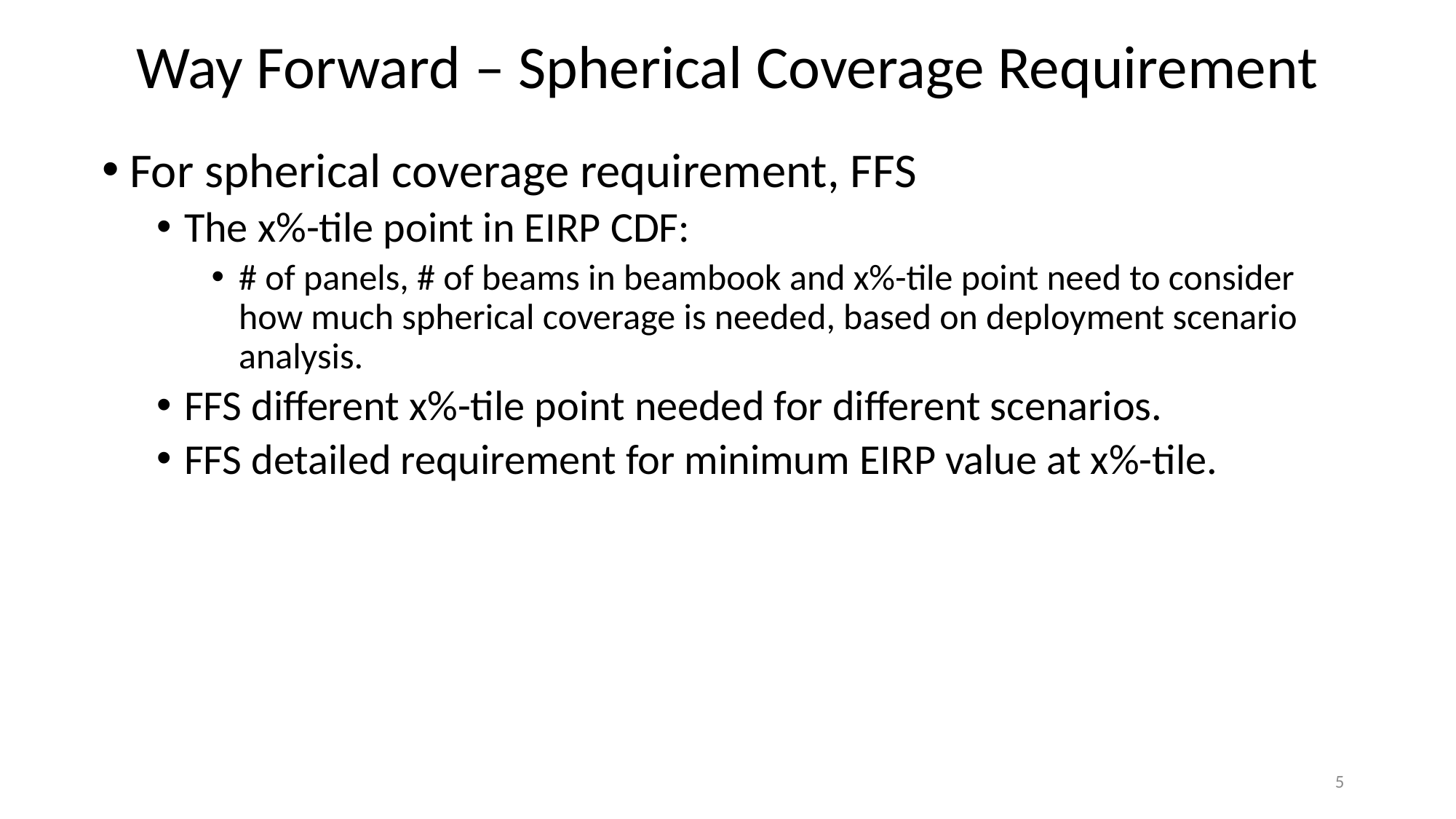

# Way Forward – Spherical Coverage Requirement
For spherical coverage requirement, FFS
The x%-tile point in EIRP CDF:
# of panels, # of beams in beambook and x%-tile point need to consider how much spherical coverage is needed, based on deployment scenario analysis.
FFS different x%-tile point needed for different scenarios.
FFS detailed requirement for minimum EIRP value at x%-tile.
5